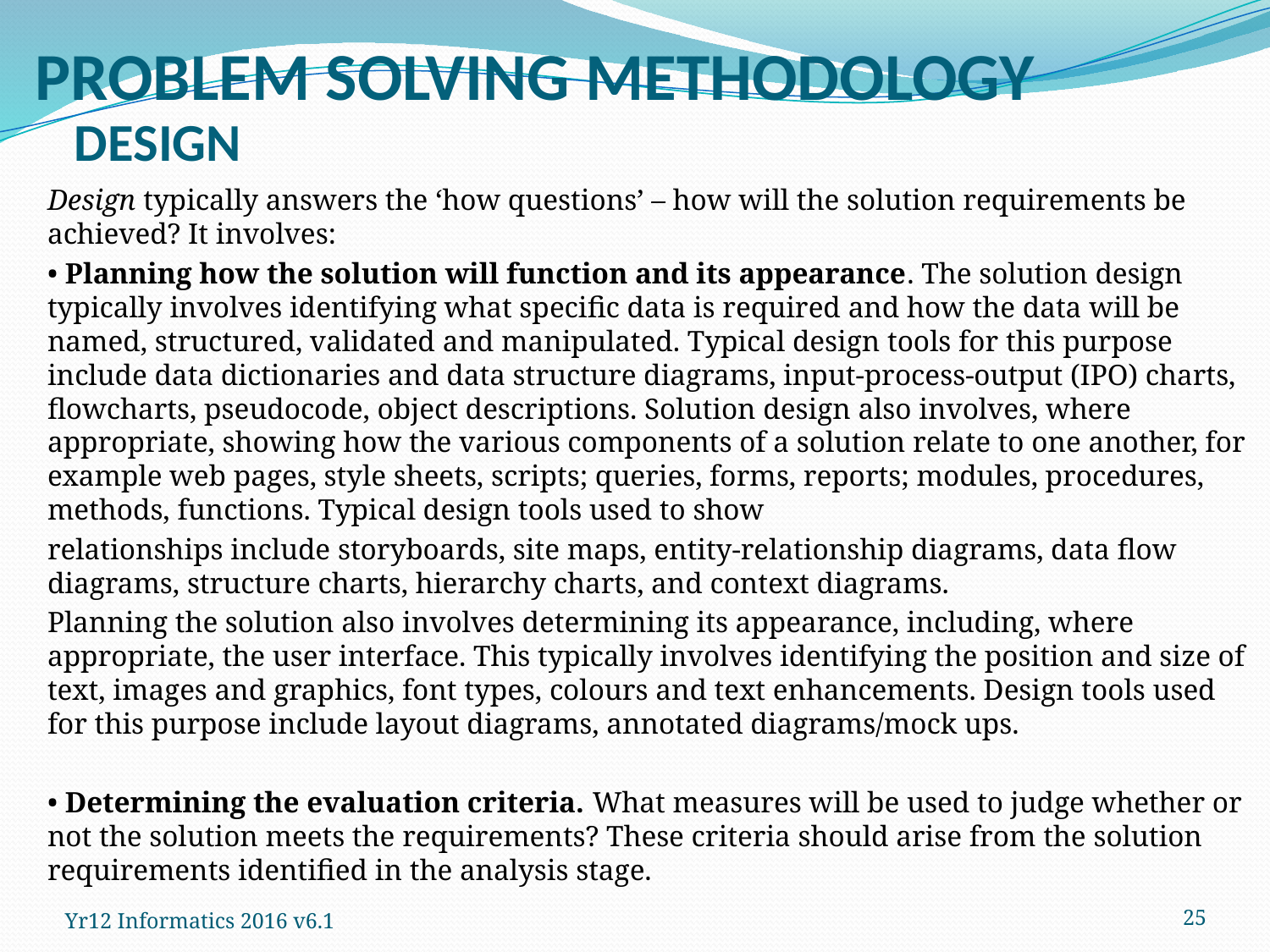

# PROBLEM SOLVING METHODOLOGY
DESIGN
Design typically answers the ‘how questions’ – how will the solution requirements be achieved? It involves:
• Planning how the solution will function and its appearance. The solution design typically involves identifying what specific data is required and how the data will be named, structured, validated and manipulated. Typical design tools for this purpose include data dictionaries and data structure diagrams, input-process-output (IPO) charts, flowcharts, pseudocode, object descriptions. Solution design also involves, where appropriate, showing how the various components of a solution relate to one another, for example web pages, style sheets, scripts; queries, forms, reports; modules, procedures, methods, functions. Typical design tools used to show
relationships include storyboards, site maps, entity-relationship diagrams, data flow diagrams, structure charts, hierarchy charts, and context diagrams.
Planning the solution also involves determining its appearance, including, where appropriate, the user interface. This typically involves identifying the position and size of text, images and graphics, font types, colours and text enhancements. Design tools used for this purpose include layout diagrams, annotated diagrams/mock ups.

• Determining the evaluation criteria. What measures will be used to judge whether or not the solution meets the requirements? These criteria should arise from the solution requirements identified in the analysis stage.
25
Yr12 Informatics 2016 v6.1